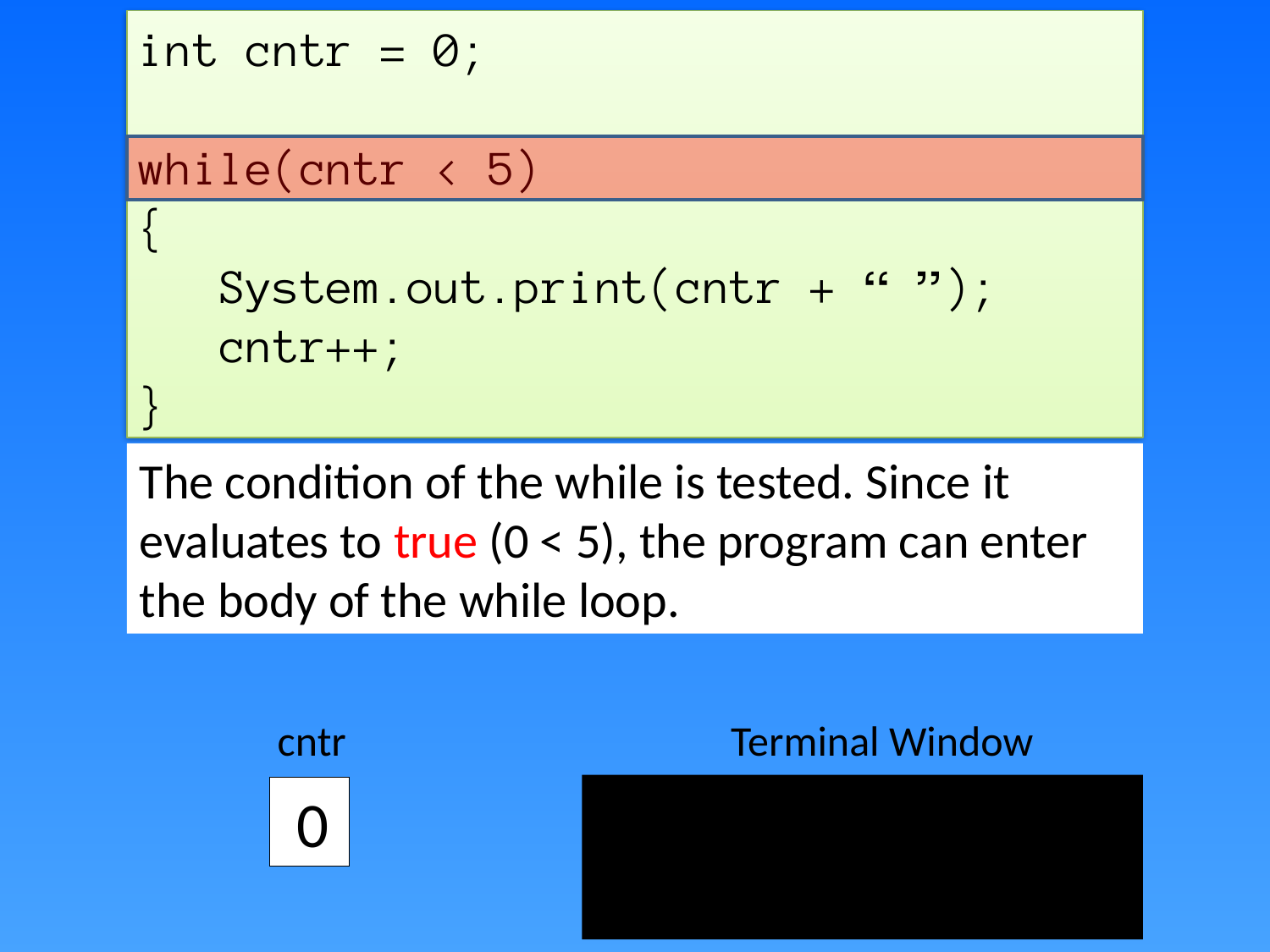

int cntr = 0;

while(cntr < 5)
{
   System.out.print(cntr + “ ”);
   cntr++;
}

The condition of the while is tested. Since it evaluates to true (0 < 5), the program can enter the body of the while loop.
Terminal Window
cntr

 0